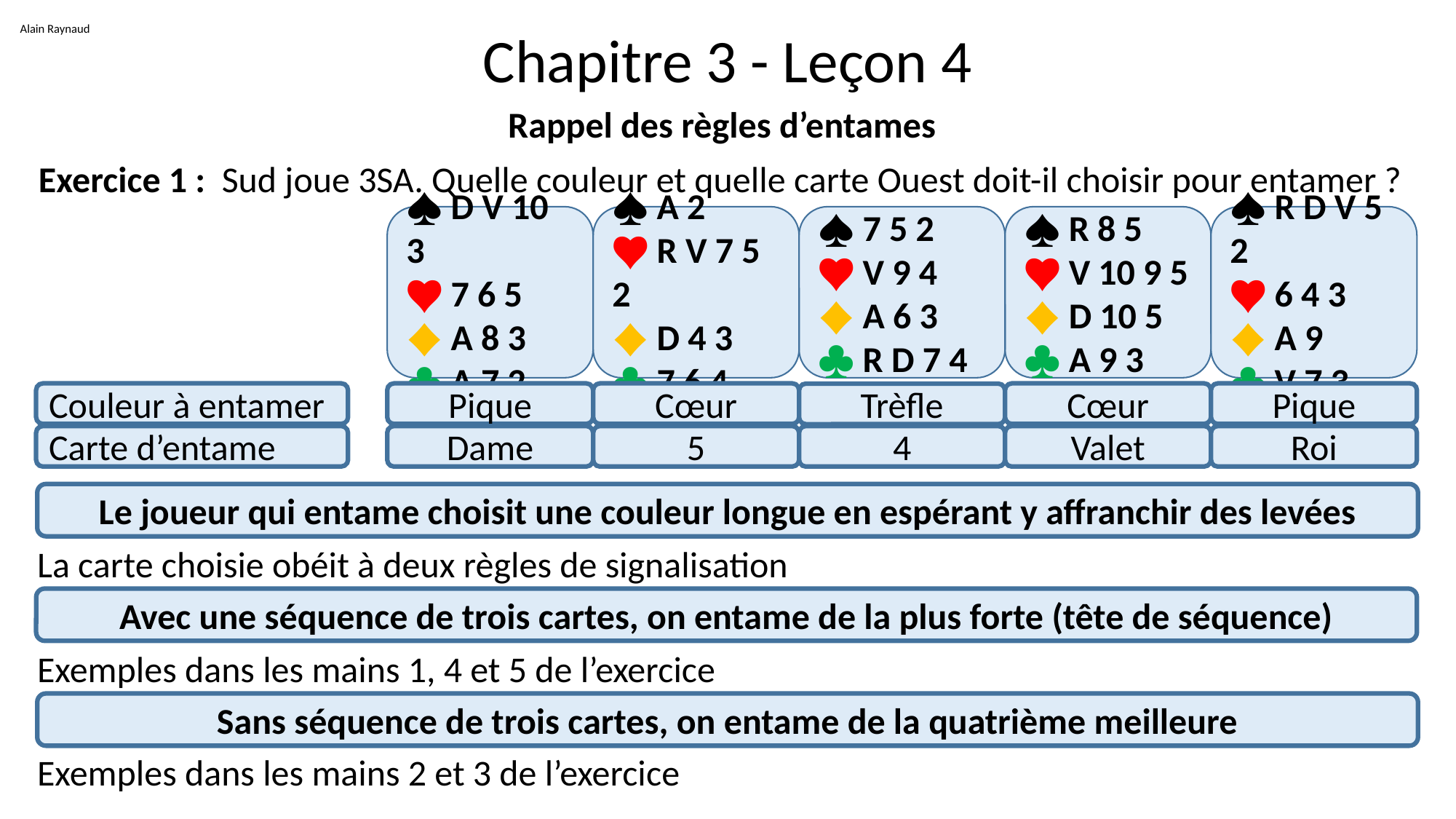

Alain Raynaud
# Chapitre 3 - Leçon 4
Rappel des règles d’entames
Exercice 1 :  Sud joue 3SA. Quelle couleur et quelle carte Ouest doit-il choisir pour entamer ?

♠ D V 10 3
♥ 7 6 5
♦ A 8 3
♣ A 7 2
♠ A 2
♥ R V 7 5 2
♦ D 4 3
♣ 7 6 4
♠ 7 5 2
♥ V 9 4
♦ A 6 3
♣ R D 7 4
♠ R 8 5
♥ V 10 9 5
♦ D 10 5
♣ A 9 3
♠ R D V 5 2
♥ 6 4 3
♦ A 9
♣ V 7 3
Couleur à entamer
Pique
Cœur
Cœur
Pique
Trèfle
Carte d’entame
Dame
5
4
Valet
Roi
Le joueur qui entame choisit une couleur longue en espérant y affranchir des levées
La carte choisie obéit à deux règles de signalisation
Avec une séquence de trois cartes, on entame de la plus forte (tête de séquence)
Exemples dans les mains 1, 4 et 5 de l’exercice
Sans séquence de trois cartes, on entame de la quatrième meilleure
Exemples dans les mains 2 et 3 de l’exercice